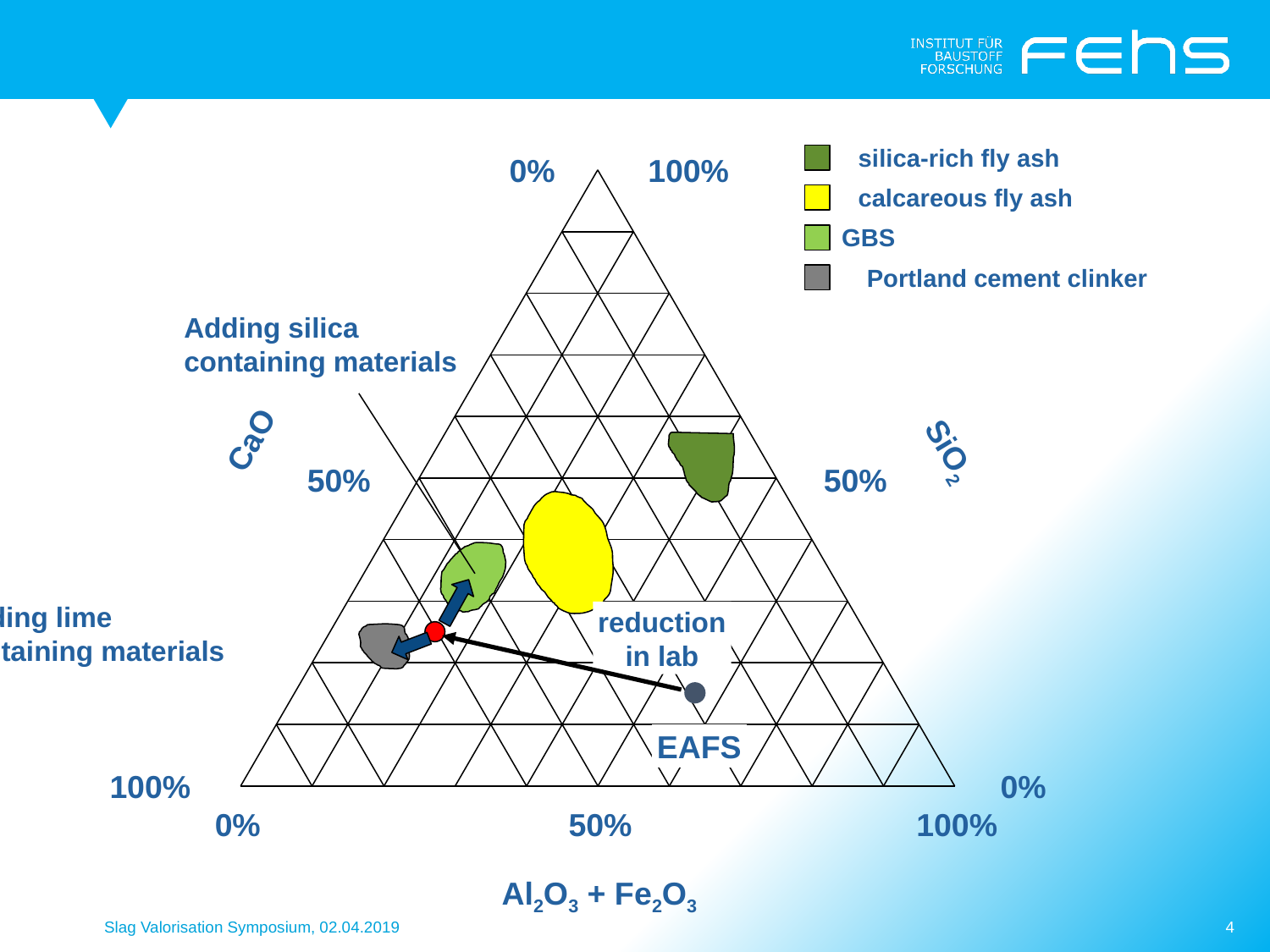

silica-rich fly ash

calcareous fly ash

GBS

Portland cement clinker

0%
100%
Adding silica
containing materials
CaO
SiO2

50%
50%

Adding lime
containing materials
reduction
in lab

EAFS
0%
100%
0%
50%
100%
Al2O3 + Fe2O3
4
Slag Valorisation Symposium, 02.04.2019